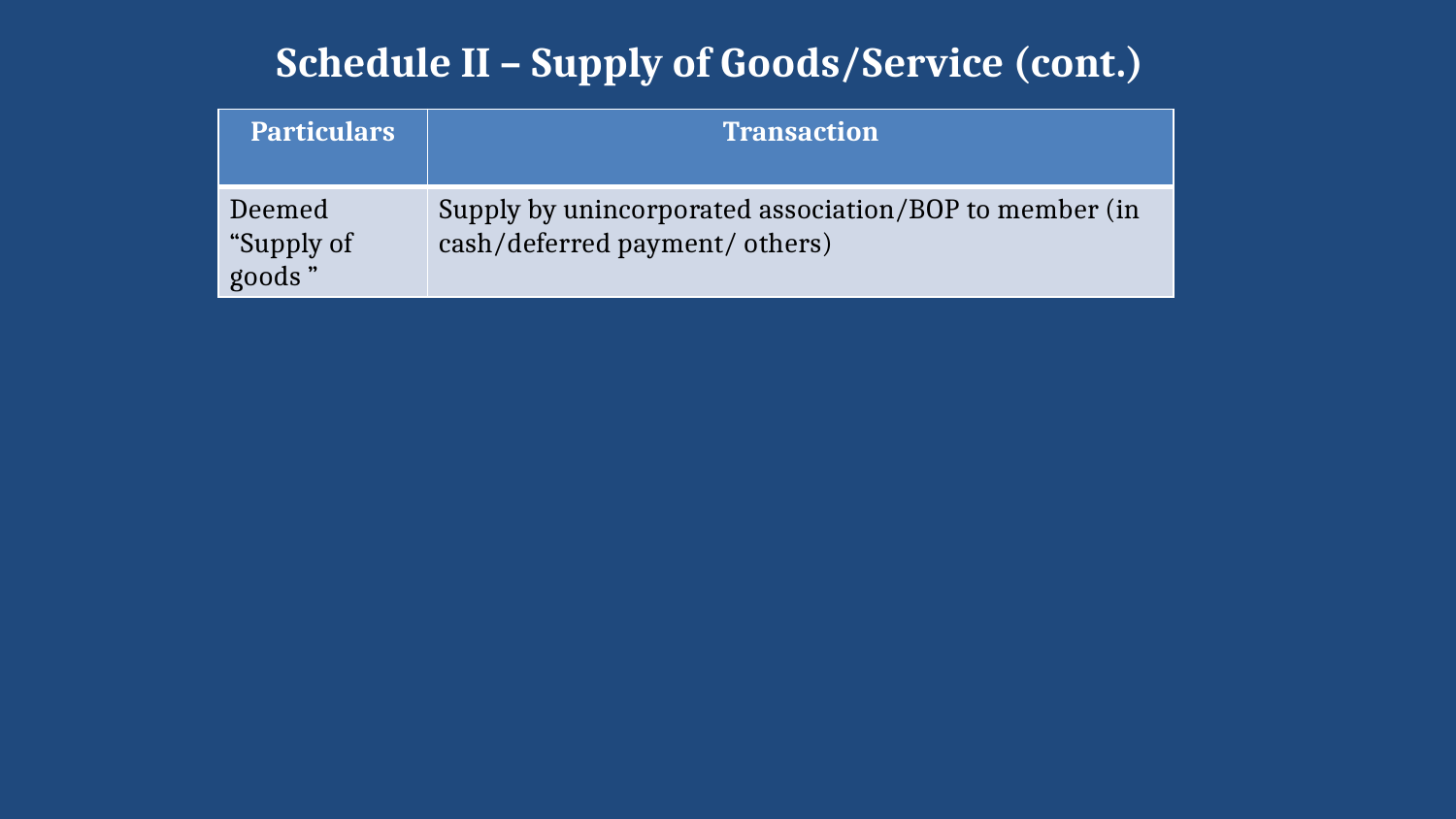

Schedule II – Supply of Goods/Service (cont.)
| Particulars | Transaction |
| --- | --- |
| Deemed “Supply of goods ” | Supply by unincorporated association/BOP to member (in cash/deferred payment/ others) |